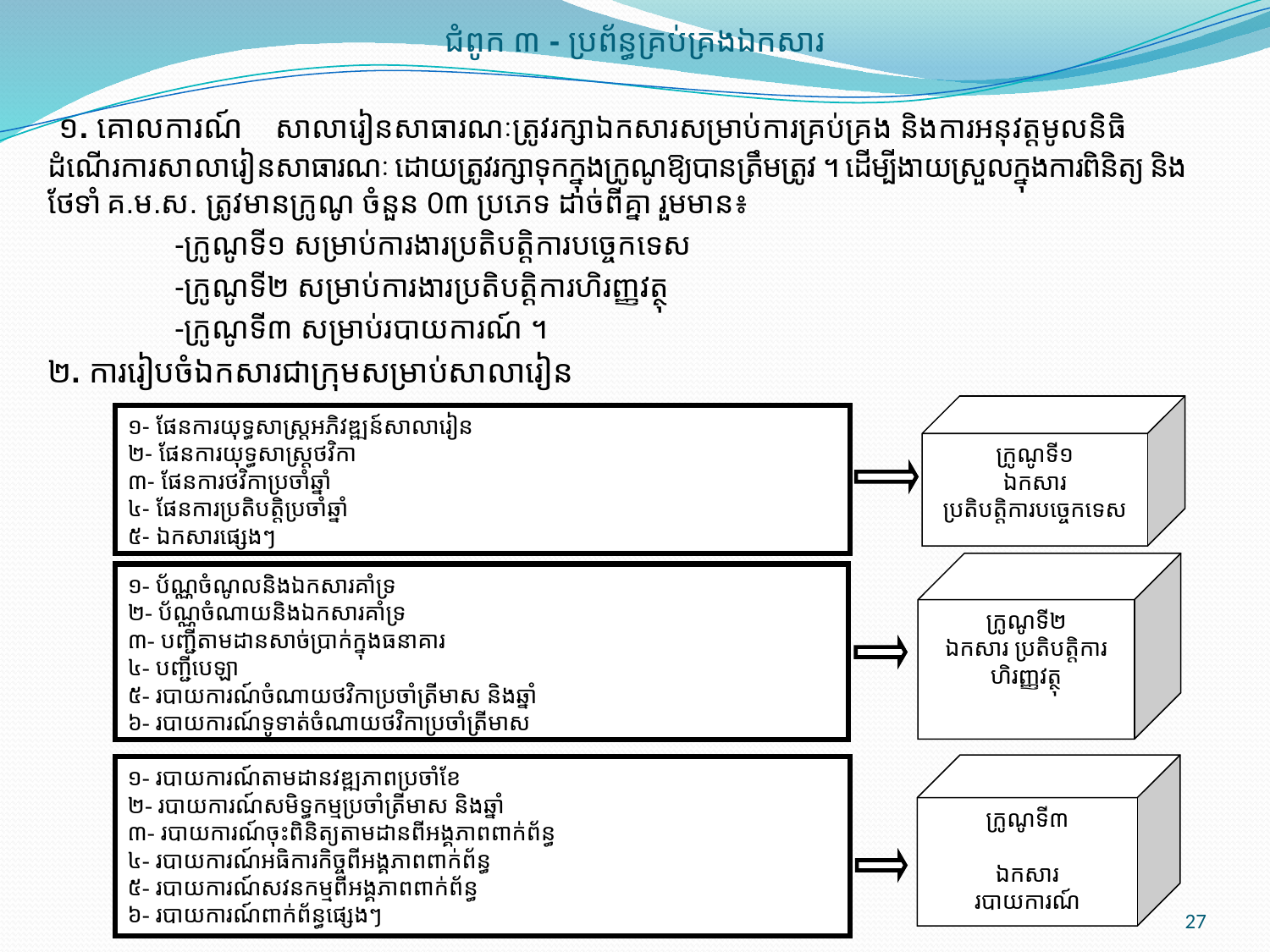

# ជំពូក ៣ - ប្រព័ន្ធគ្រប់គ្រងឯកសារ
 ១. គោលការណ៍    សាលារៀនសាធារណៈត្រូវរក្សាឯកសារសម្រាប់ការគ្រប់គ្រង និងការអនុវត្ដមូលនិធិដំណើរការសាលារៀនសាធារណៈ ដោយត្រូវរក្សាទុកក្នុងក្រូណូឱ្យបានត្រឹមត្រូវ ។ ដើម្បីងាយស្រួលក្នុងការពិនិត្យ និង ថែទាំ គ.ម.ស. ត្រូវមានក្រូណូ ចំនួន 0៣ ប្រភេទ ដាច់ពីគ្នា រួមមាន៖
	-ក្រូណូទី១ សម្រាប់ការងារប្រតិបត្ដិការបច្ចេកទេស
	-ក្រូណូទី២ សម្រាប់ការងារប្រតិបត្ដិការហិរញ្ញវត្ថុ
	-ក្រូណូទី៣ ​សម្រាប់​របាយការណ៍ ។
២. ការរៀបចំឯកសារជាក្រុមសម្រាប់សាលារៀន

ក្រូណូទី១
ឯកសារ
ប្រតិបត្ដិការបច្ចេកទេស
១- ផែនការយុទ្ធសាស្ត្រអភិវឌ្ឍន៍សាលារៀន
២- ផែនការយុទ្ធសាស្រ្ដថវិកា
៣- ផែនការថវិកាប្រចាំឆ្នាំ
៤- ផែនការប្រតិបត្តិប្រចាំឆ្នាំ
៥- ឯកសារផ្សេងៗ

ក្រូណូទី២
ឯកសារ ប្រតិបត្តិការ​ហិរញ្ញវត្ថុ
១- ប័ណ្ណចំណូលនិងឯកសារគាំទ្រ
២- ប័ណ្ណចំណាយនិងឯកសារគាំទ្រ
៣- បញ្ជីតាមដានសាច់ប្រាក់ក្នុងធនាគារ
៤- បញ្ជីបេឡា
៥- របាយការណ៍ចំណាយថវិកាប្រចាំត្រីមាស និងឆ្នាំ
៦- របាយការណ៍ទូទាត់ចំណាយថវិកាប្រចាំត្រីមាស

ក្រូណូទី៣

ឯកសារ
របាយការណ៍
១- របាយការណ៍តាមដានវឌ្ឍភាពប្រចាំខែ
២- របាយការណ៍សមិទ្ធកម្មប្រចាំត្រីមាស និងឆ្នាំ
៣- របាយការណ៍ចុះពិនិត្យតាមដានពីអង្គភាពពាក់ព័ន្ធ
៤- របាយការណ៍អធិការកិច្ចពីអង្គភាពពាក់ព័ន្ធ
៥- របាយការណ៍សវនកម្មពីអង្គភាពពាក់ព័ន្ធ
៦- របាយការណ៍ពាក់ព័ន្ធផ្សេងៗ

27